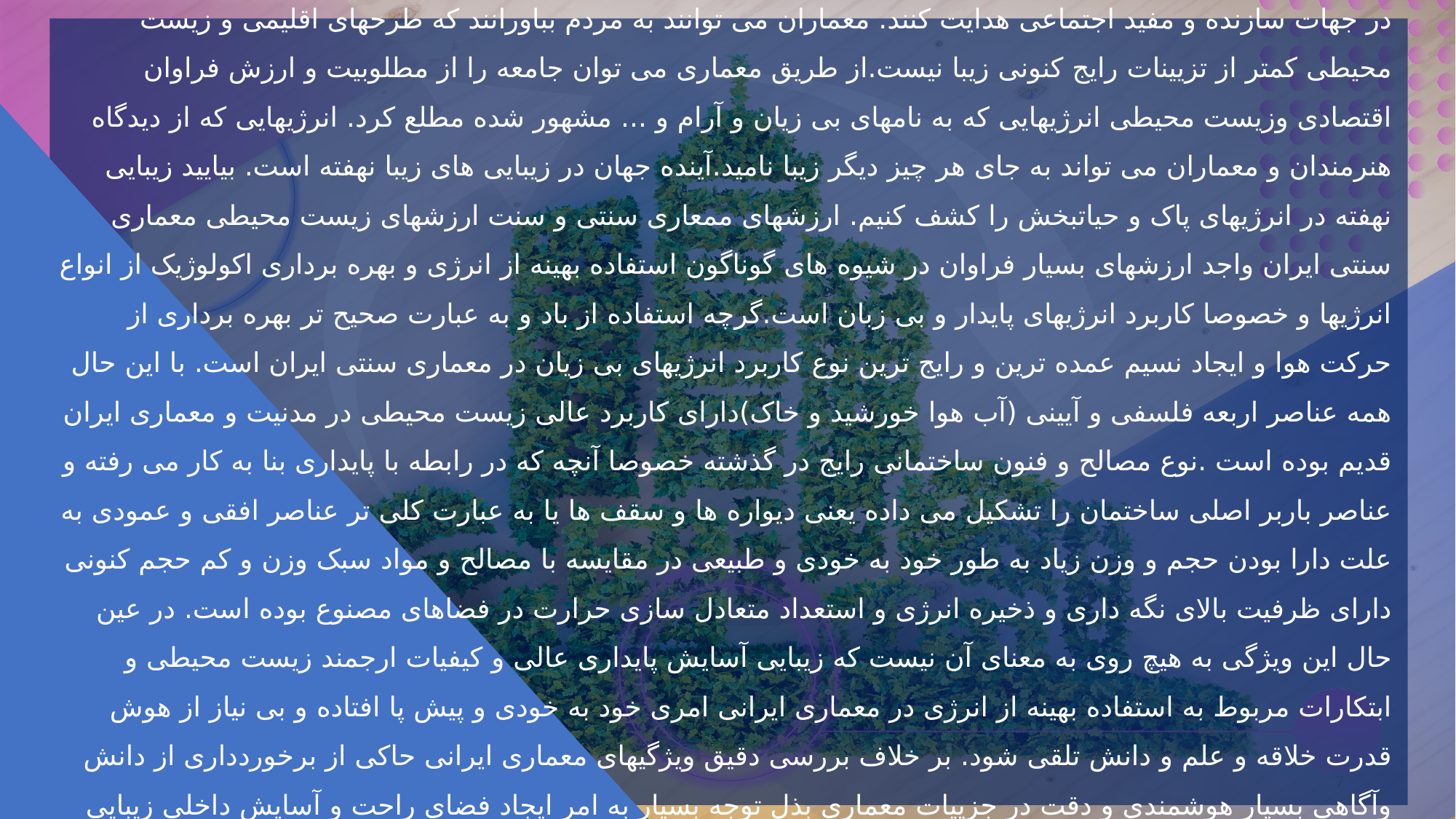

لازمه این امر آن است که معماران بکوشند به جای دنباله روی در سلیقه عامیانه و بازاری پسند ذوق و سلیقه عمومی را در جهات سازنده و مفید اجتماعی هدایت کنند. معماران می توانند به مردم بباورانند که طرحهای اقلیمی و زیست محیطی کمتر از تزیینات رایج کنونی زیبا نیست.از طریق معماری می توان جامعه را از مطلوبیت و ارزش فراوان اقتصادی وزیست محیطی انرژیهایی که به نامهای بی زیان و آرام و ... مشهور شده مطلع کرد. انرژیهایی که از دیدگاه هنرمندان و معماران می تواند به جای هر چیز دیگر زیبا نامید.آینده جهان در زیبایی های زیبا نهفته است. بیایید زیبایی نهفته در انرژیهای پاک و حیاتبخش را کشف کنیم. ارزشهای ممعاری سنتی و سنت ارزشهای زیست محیطی معماری سنتی ایران واجد ارزشهای بسیار فراوان در شیوه های گوناگون استفاده بهینه از انرژی و بهره برداری اکولوژیک از انواع انرژیها و خصوصا کاربرد انرژیهای پایدار و بی زبان است.گرچه استفاده از باد و به عبارت صحیح تر بهره برداری از حرکت هوا و ایجاد نسیم عمده ترین و رایج ترین نوع کاربرد انرژیهای بی زیان در معماری سنتی ایران است. با این حال همه عناصر اربعه فلسفی و آیینی (آب هوا خورشید و خاک)دارای کاربرد عالی زیست محیطی در مدنیت و معماری ایران قدیم بوده است .نوع مصالح و فنون ساختمانی رایج در گذشته خصوصا آنچه که در رابطه با پایداری بنا به کار می رفته و عناصر باربر اصلی ساختمان را تشکیل می داده یعنی دیواره ها و سقف ها یا به عبارت کلی تر عناصر افقی و عمودی به علت دارا بودن حجم و وزن زیاد به طور خود به خودی و طبیعی در مقایسه با مصالح و مواد سبک وزن و کم حجم کنونی دارای ظرفیت بالای نگه داری و ذخیره انرژی و استعداد متعادل سازی حرارت در فضاهای مصنوع بوده است. در عین حال این ویژگی به هیچ روی به معنای آن نیست که زیبایی آسایش پایداری عالی و کیفیات ارجمند زیست محیطی و ابتکارات مربوط به استفاده بهینه از انرژی در معماری ایرانی امری خود به خودی و پیش پا افتاده و بی نیاز از هوش قدرت خلاقه و علم و دانش تلقی شود. بر خلاف بررسی دقیق ویژگیهای معماری ایرانی حاکی از برخوردداری از دانش وآگاهی بسیار هوشمندی و دقت در جزییات معماری بذل توجه بسیار به امر ایجاد فضای راحت و آسایش داخلی زیبایی استحکام و عدم تخریب محیط و حفظ کیفیت زیست است.

7